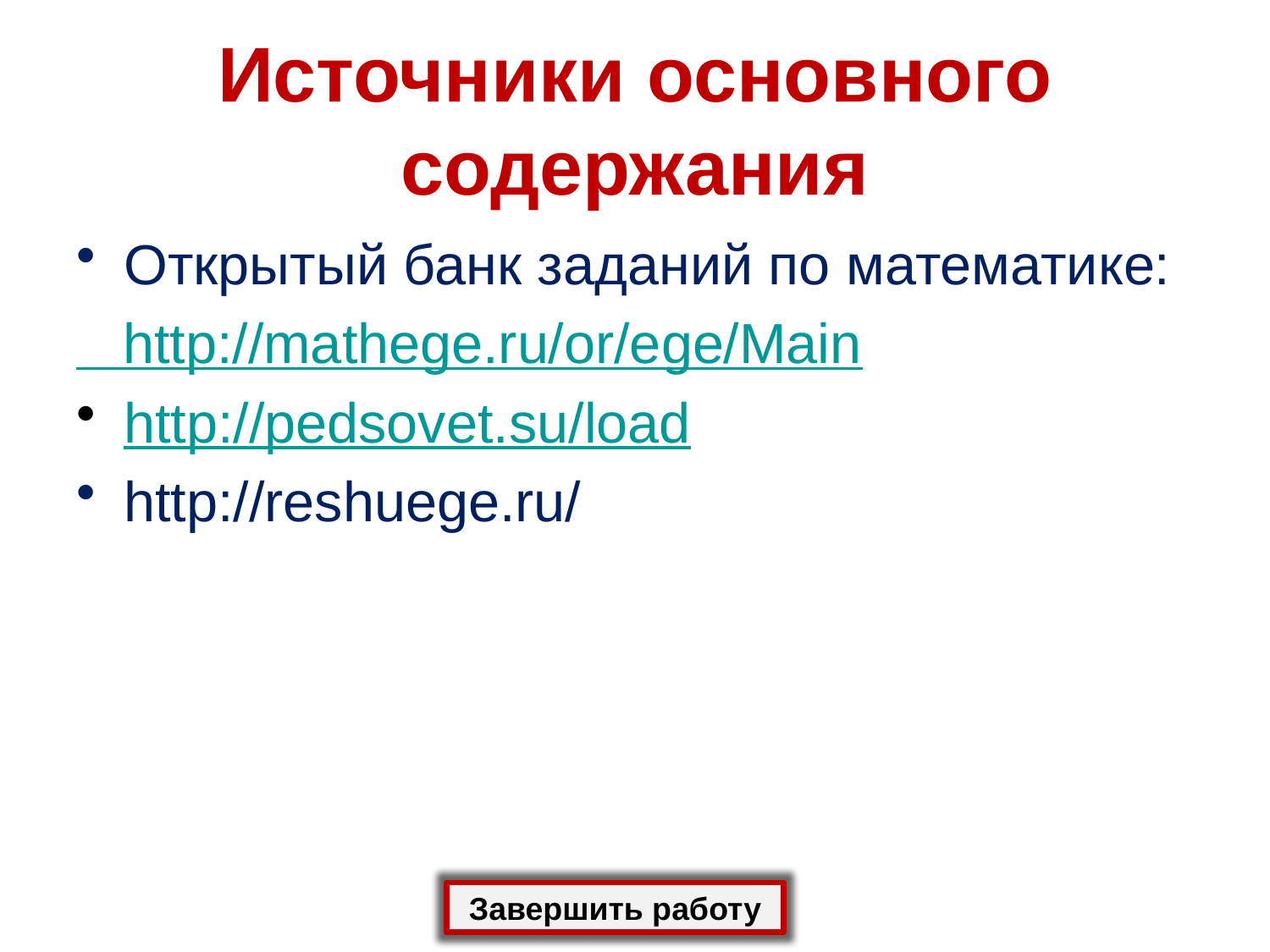

# Источники основного содержания
Открытый банк заданий по математике:
   http://mathege.ru/or/ege/Main
http://pedsovet.su/load
http://reshuege.ru/
Завершить работу